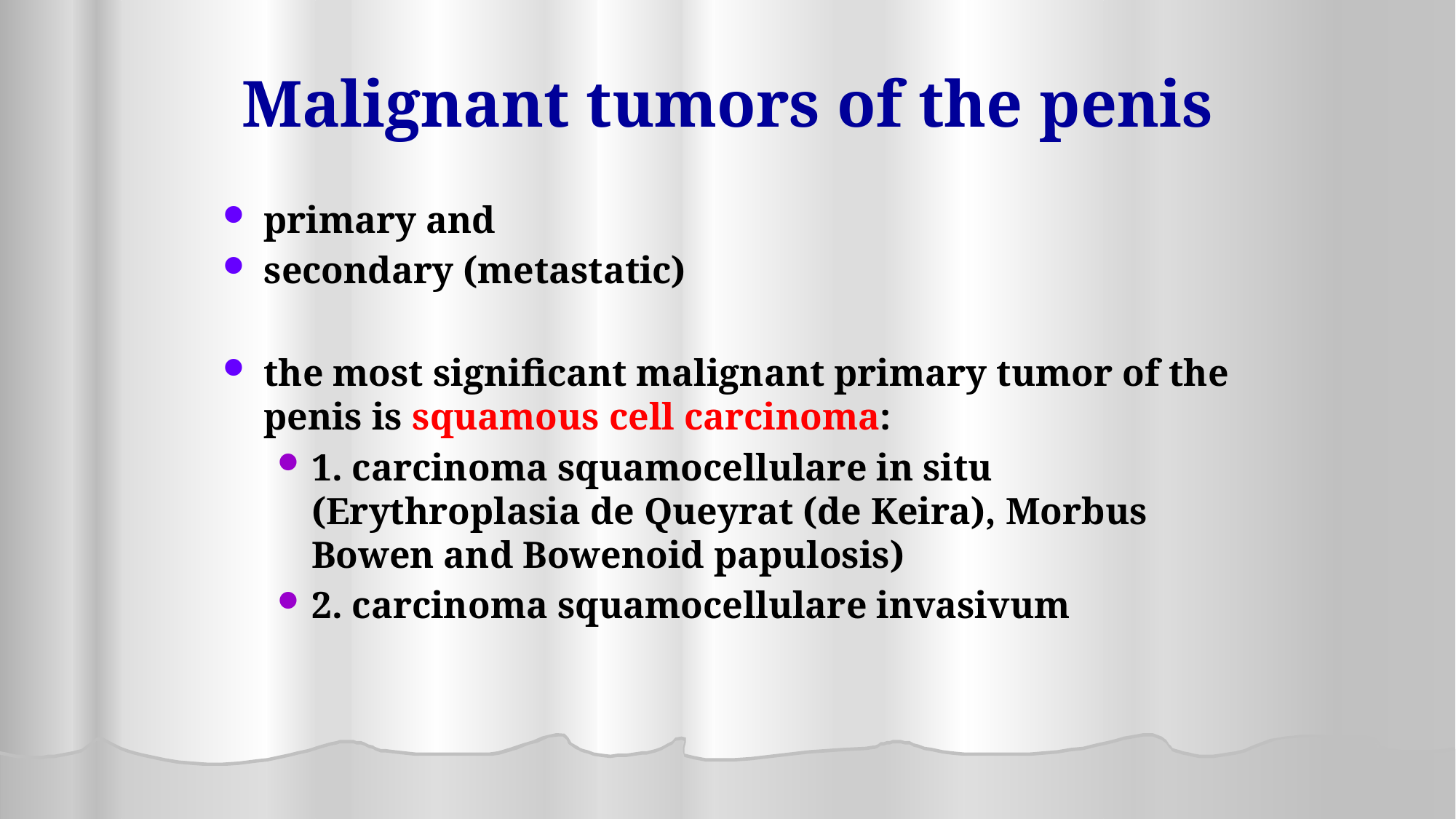

# Malignant tumors of the penis
primary and
secondary (metastatic)

the most significant malignant primary tumor of the penis is squamous cell carcinoma:
1. carcinoma squamocellulare in situ (Erythroplasia de Queyrat (de Keira), Morbus Bowen and Bowenoid papulosis)
2. carcinoma squamocellulare invasivum